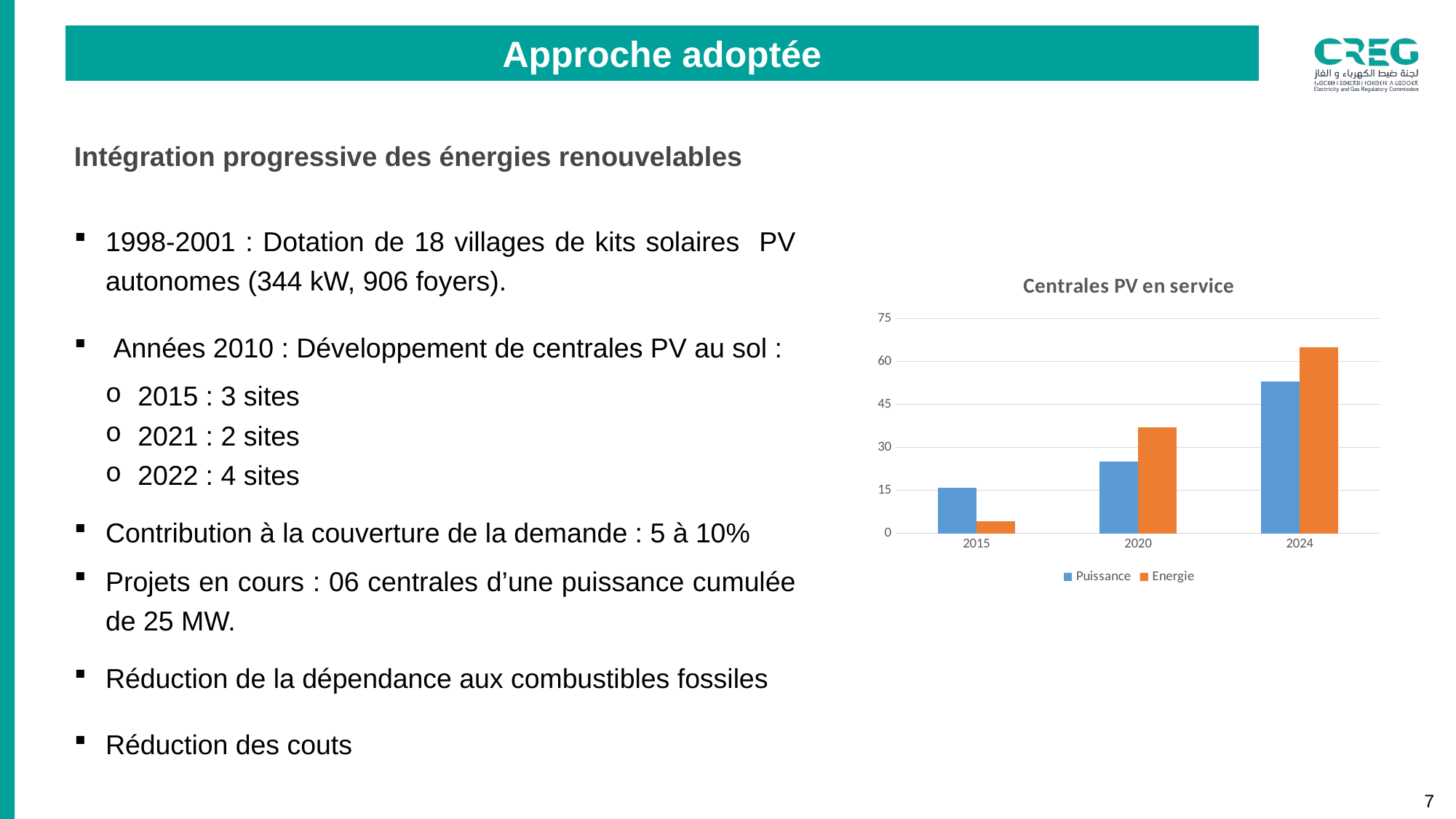

Approche adoptée
Intégration progressive des énergies renouvelables
1998-2001 : Dotation de 18 villages de kits solaires  PV autonomes (344 kW, 906 foyers).
 Années 2010 : Développement de centrales PV au sol :
2015 : 3 sites
2021 : 2 sites
2022 : 4 sites
Contribution à la couverture de la demande : 5 à 10%
Projets en cours : 06 centrales d’une puissance cumulée de 25 MW.
Réduction de la dépendance aux combustibles fossiles
Réduction des couts

### Chart: Centrales PV en service

| Category |  |  |
|---|---|---|
| 2015 | 16.0 | 4.1 |
| 2020 | 25.0 | 37.0 |
| 2024 | 53.0 | 65.0 |
7